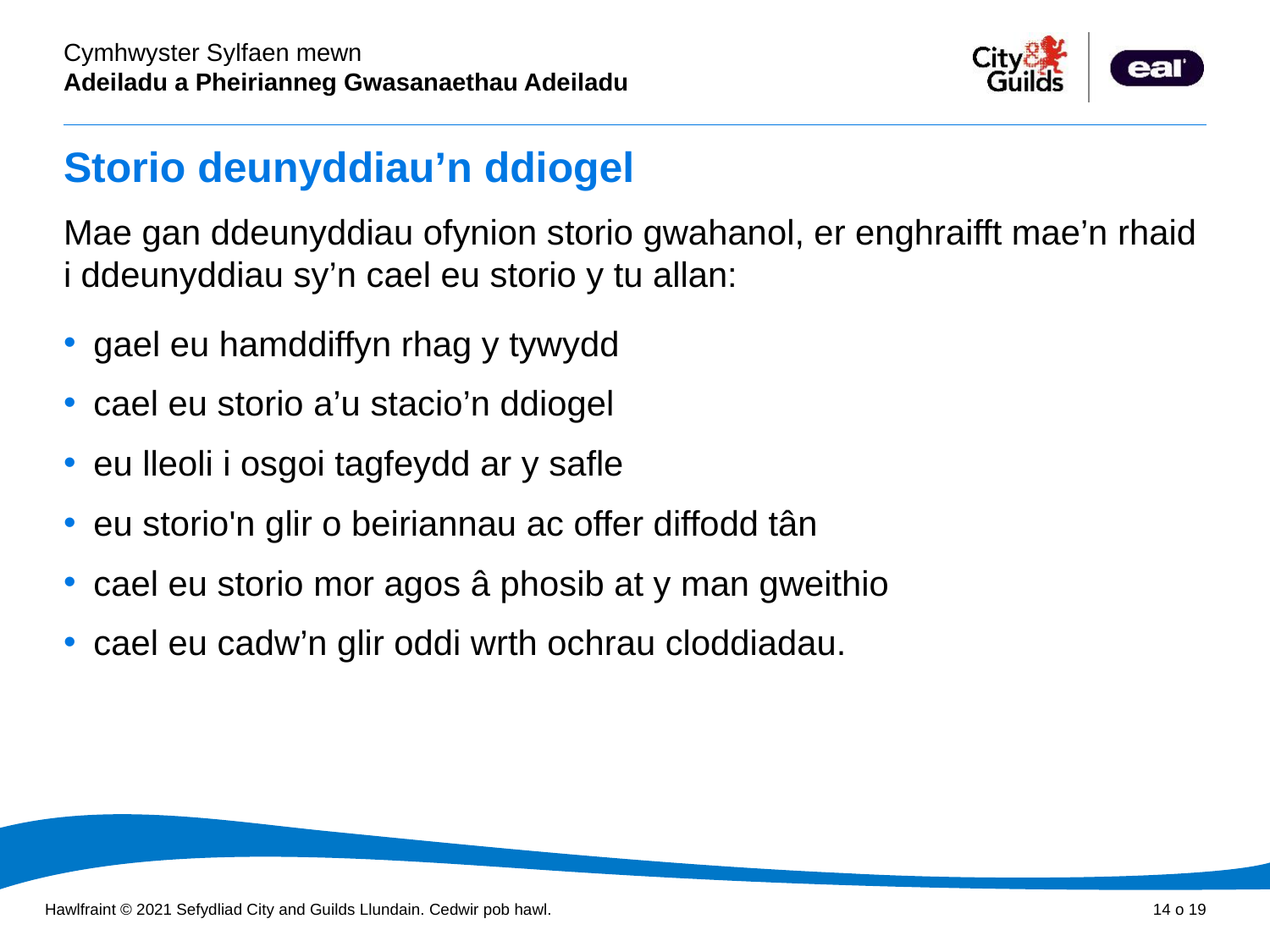

# Storio deunyddiau’n ddiogel
Mae gan ddeunyddiau ofynion storio gwahanol, er enghraifft mae’n rhaid i ddeunyddiau sy’n cael eu storio y tu allan:
gael eu hamddiffyn rhag y tywydd
cael eu storio a’u stacio’n ddiogel
eu lleoli i osgoi tagfeydd ar y safle
eu storio'n glir o beiriannau ac offer diffodd tân
cael eu storio mor agos â phosib at y man gweithio
cael eu cadw’n glir oddi wrth ochrau cloddiadau.